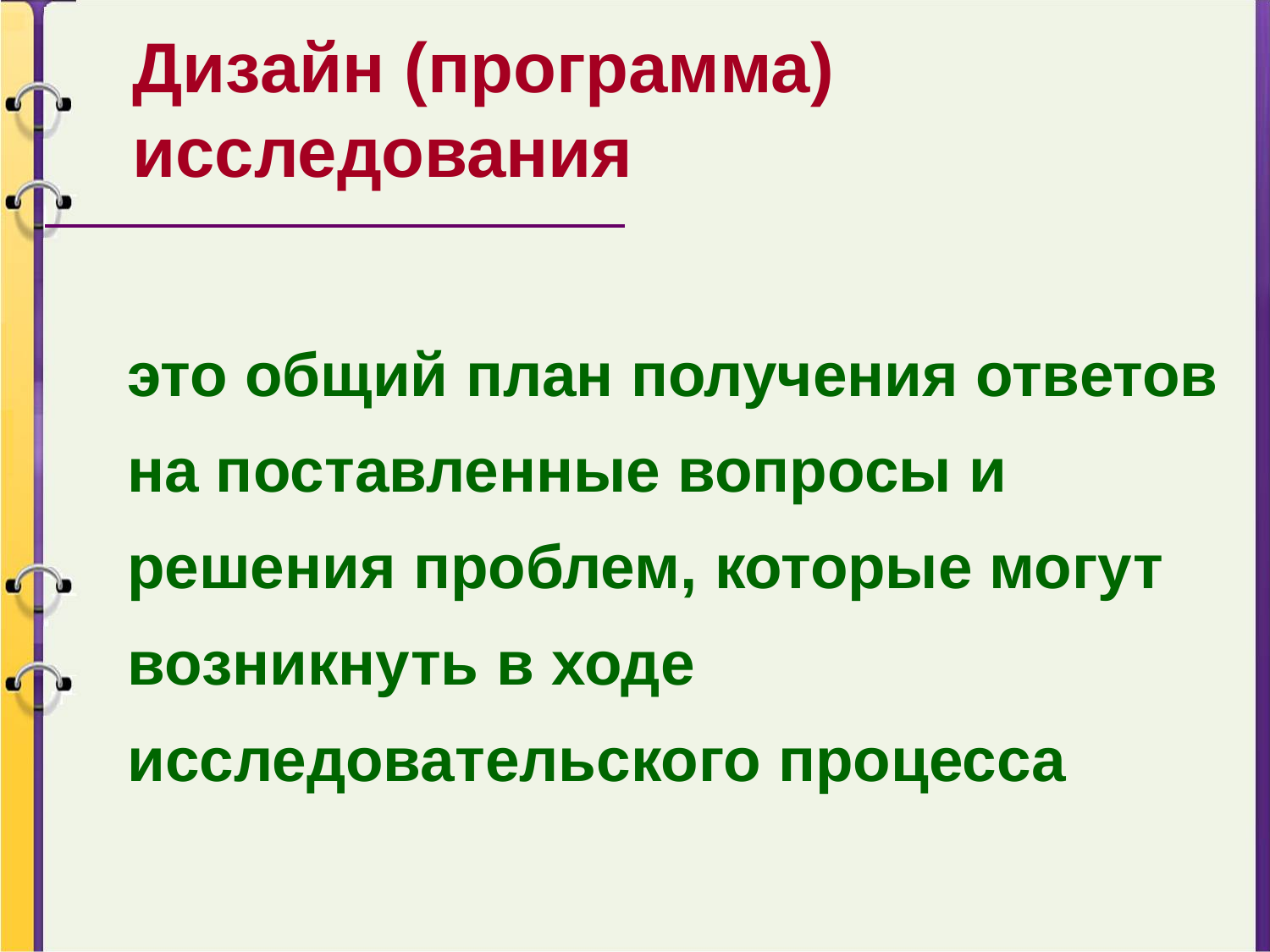

Дизайн (программа) исследования
это общий план получения ответов на поставленные вопросы и решения проблем, которые могут возникнуть в ходе исследовательского процесса